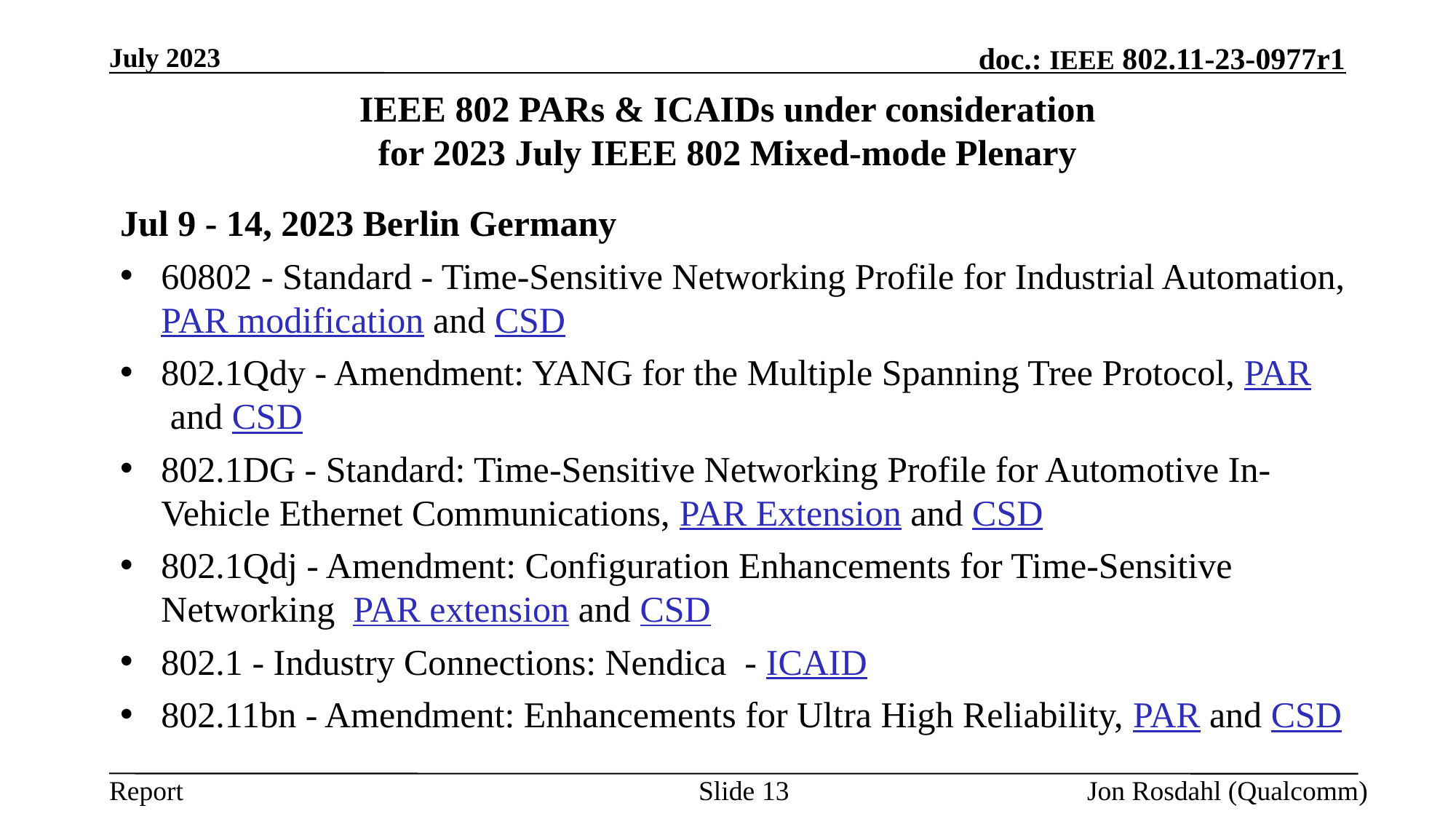

July 2023
# IEEE 802 PARs & ICAIDs under consideration for 2023 July IEEE 802 Mixed-mode Plenary
Jul 9 - 14, 2023 Berlin Germany
60802 - Standard - Time-Sensitive Networking Profile for Industrial Automation, PAR modification and CSD
802.1Qdy - Amendment: YANG for the Multiple Spanning Tree Protocol, PAR and CSD
802.1DG - Standard: Time-Sensitive Networking Profile for Automotive In-Vehicle Ethernet Communications, PAR Extension and CSD
802.1Qdj - Amendment: Configuration Enhancements for Time-Sensitive Networking  PAR extension and CSD
802.1 - Industry Connections: Nendica  - ICAID
802.11bn - Amendment: Enhancements for Ultra High Reliability, PAR and CSD

Slide 13
Jon Rosdahl (Qualcomm)